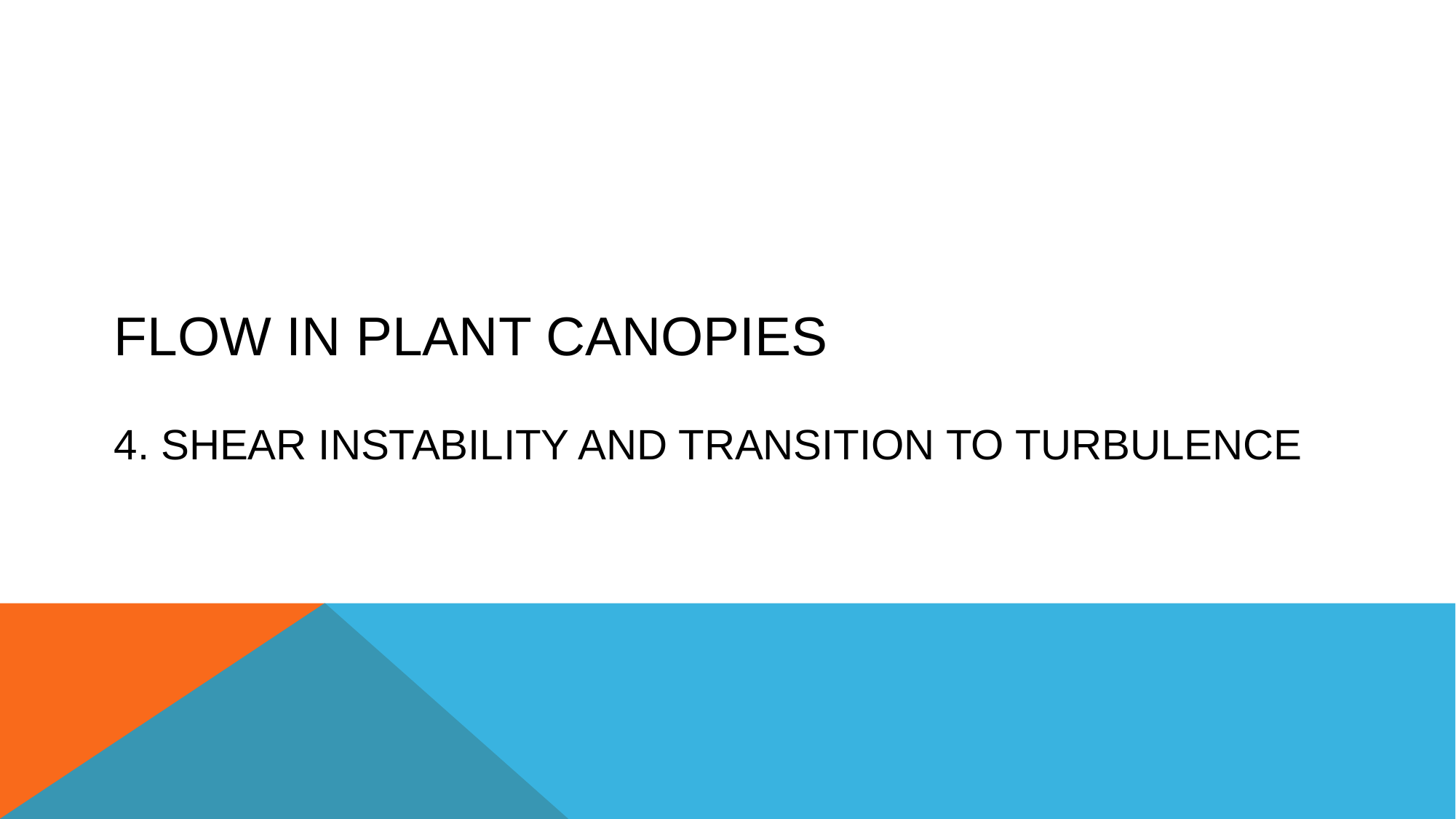

# Flow in plant canopies 4. shear instability and transition to turbulence